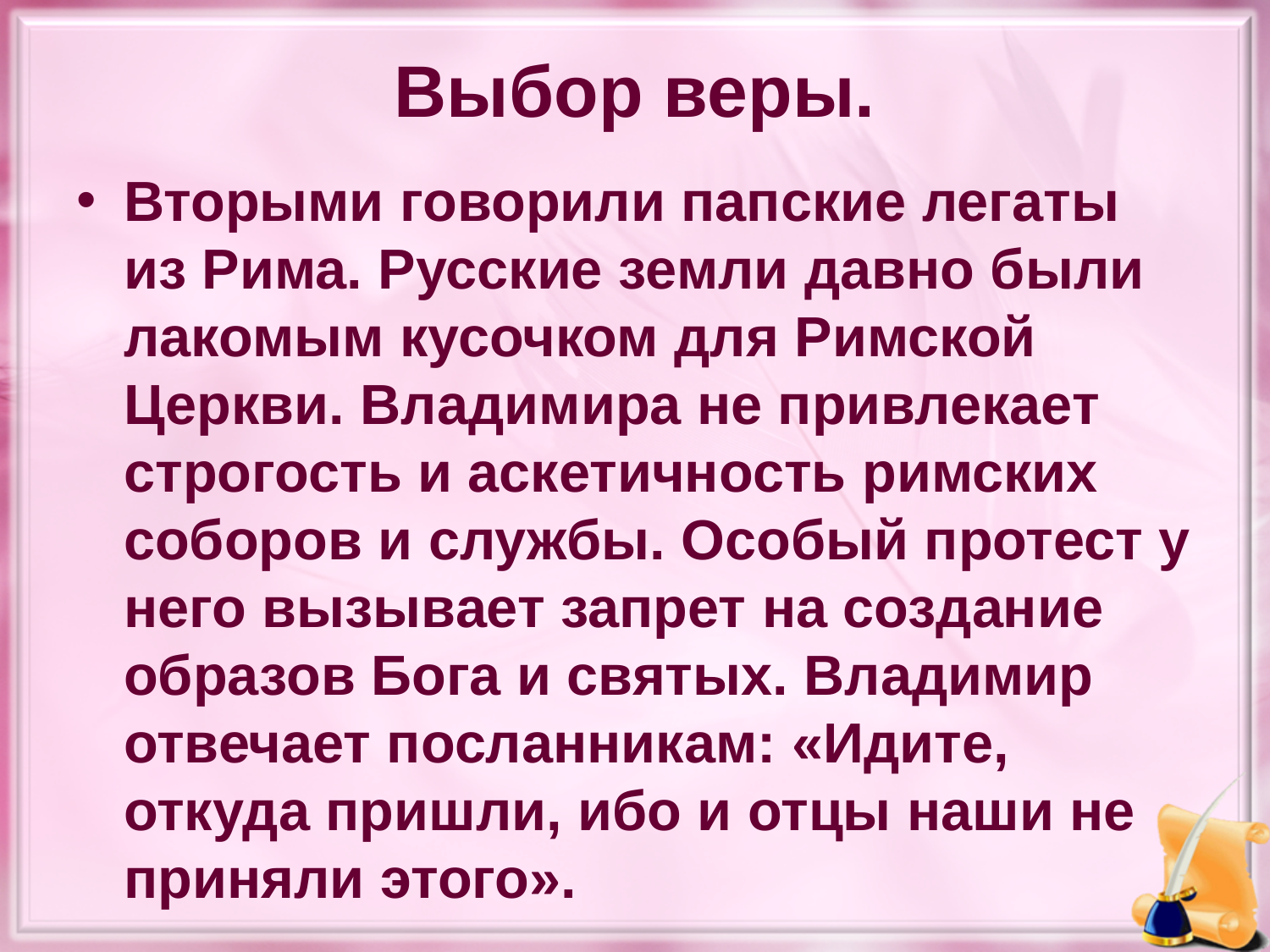

# Выбор веры.
Вторыми говорили папские легаты из Рима. Русские земли давно были лакомым кусочком для Римской Церкви. Владимира не привлекает строгость и аскетичность римских соборов и службы. Особый протест у него вызывает запрет на создание образов Бога и святых. Владимир отвечает посланникам: «Идите, откуда пришли, ибо и отцы наши не приняли этого».